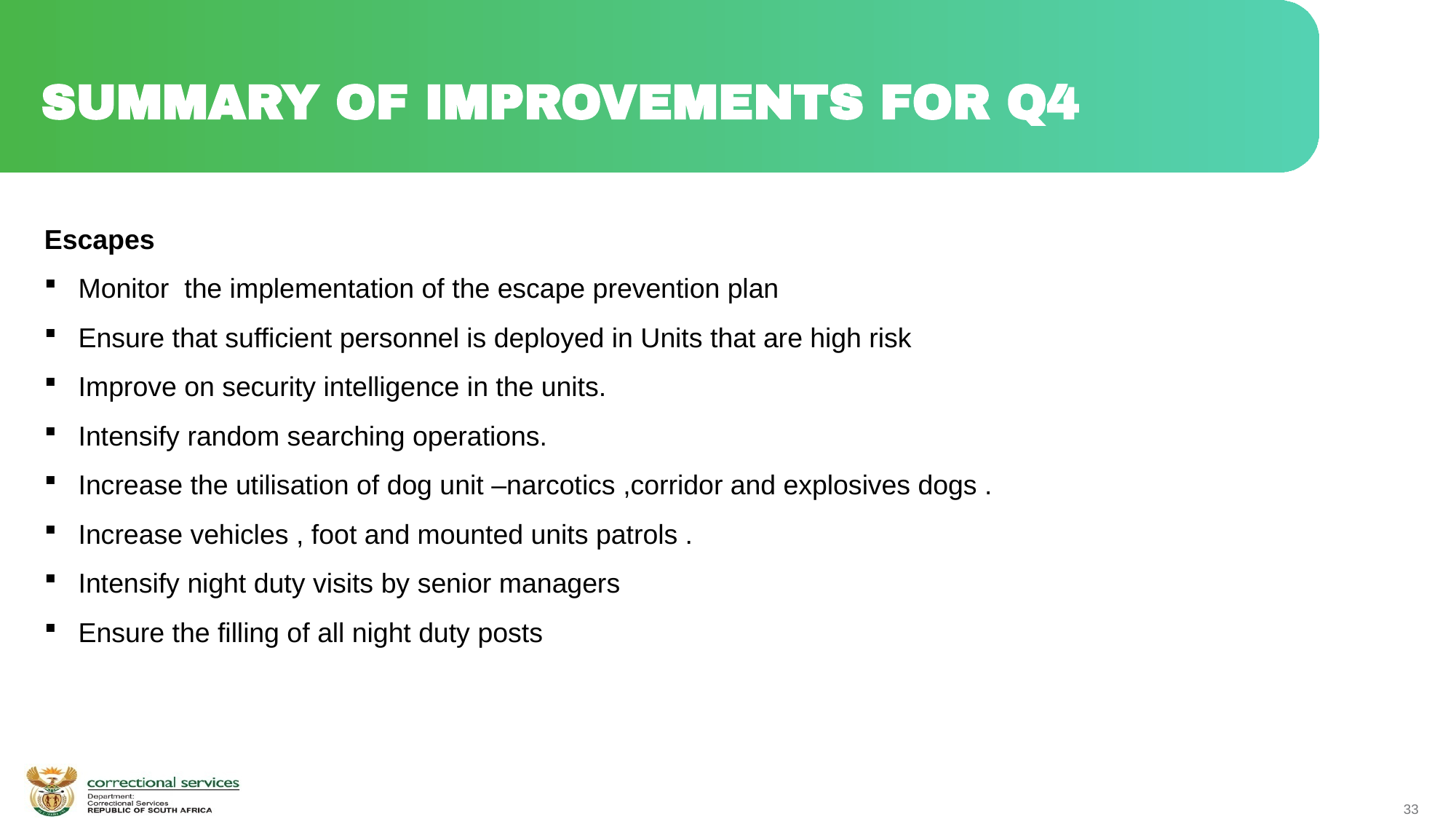

SUMMARY OF IMPROVEMENTS FOR Q4
Escapes
Monitor  the implementation of the escape prevention plan
Ensure that sufficient personnel is deployed in Units that are high risk
Improve on security intelligence in the units.
Intensify random searching operations.
Increase the utilisation of dog unit –narcotics ,corridor and explosives dogs .
Increase vehicles , foot and mounted units patrols .
Intensify night duty visits by senior managers
Ensure the filling of all night duty posts